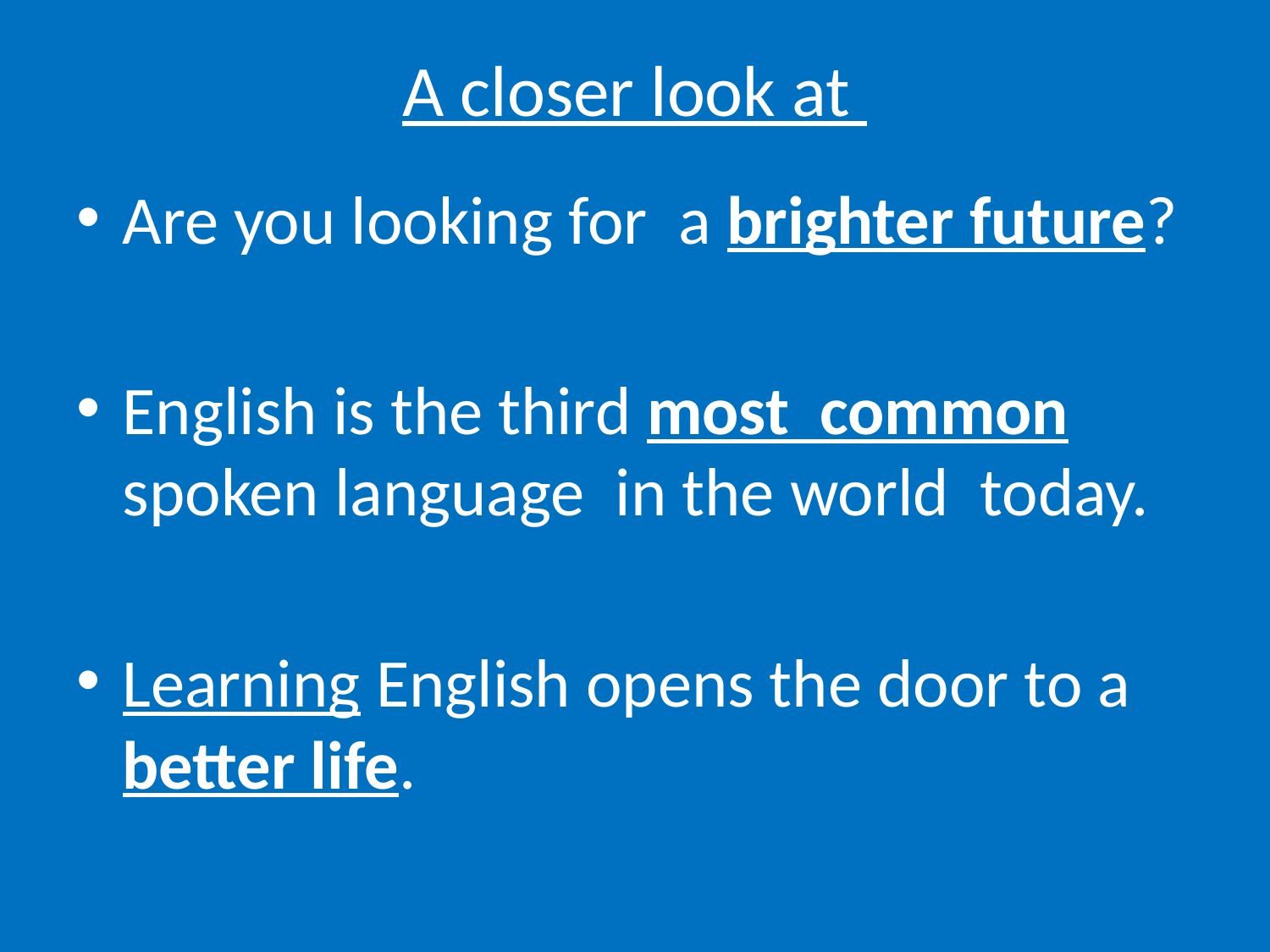

# A closer look at
Are you looking for  a brighter future?

English is the third most  common spoken language  in the world  today.

Learning English opens the door to a better life.